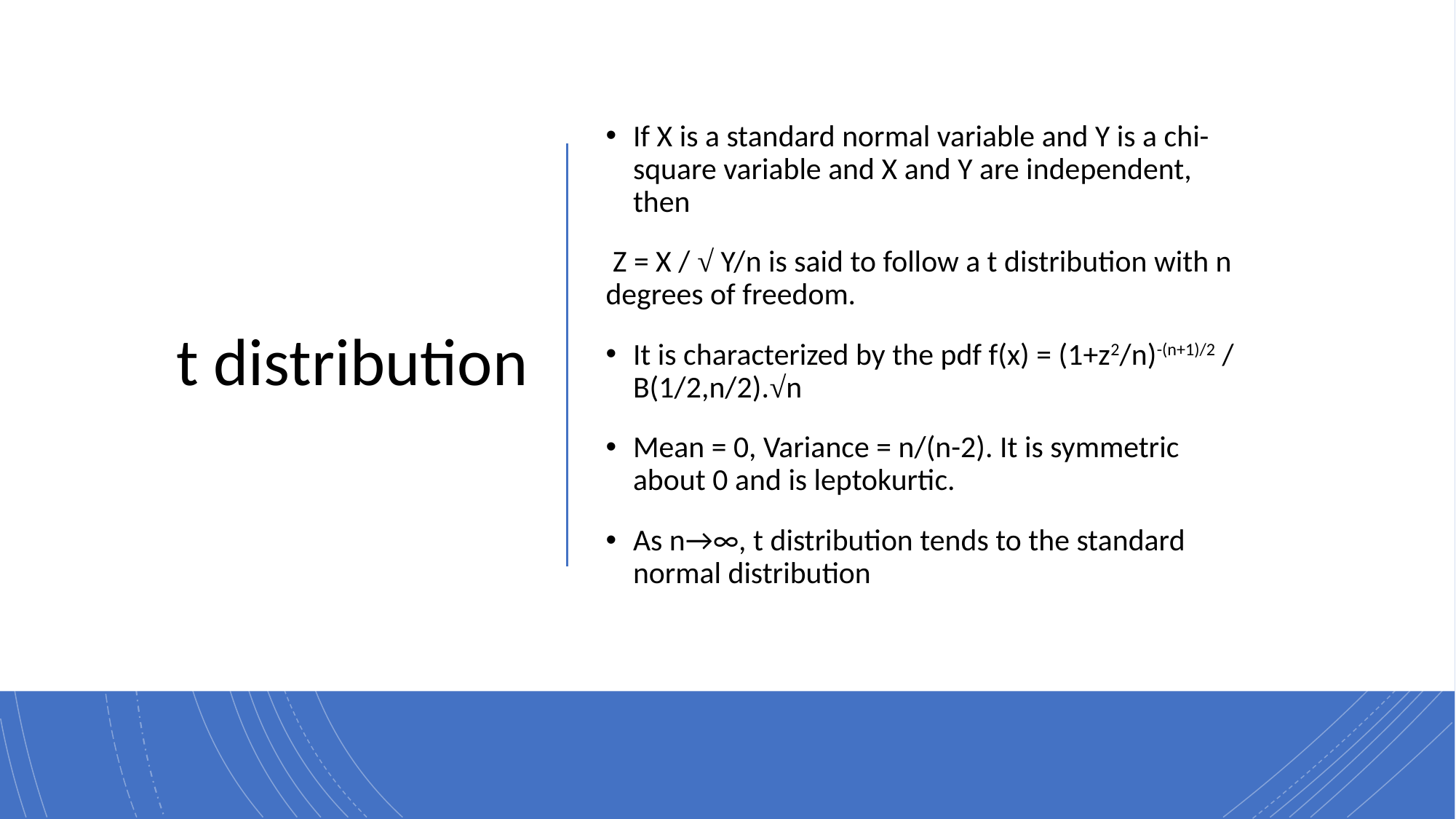

# t distribution
If X is a standard normal variable and Y is a chi-square variable and X and Y are independent, then
 Z = X / √ Y/n is said to follow a t distribution with n degrees of freedom.
It is characterized by the pdf f(x) = (1+z2/n)-(n+1)/2 / B(1/2,n/2).√n
Mean = 0, Variance = n/(n-2). It is symmetric about 0 and is leptokurtic.
As n→∞, t distribution tends to the standard normal distribution